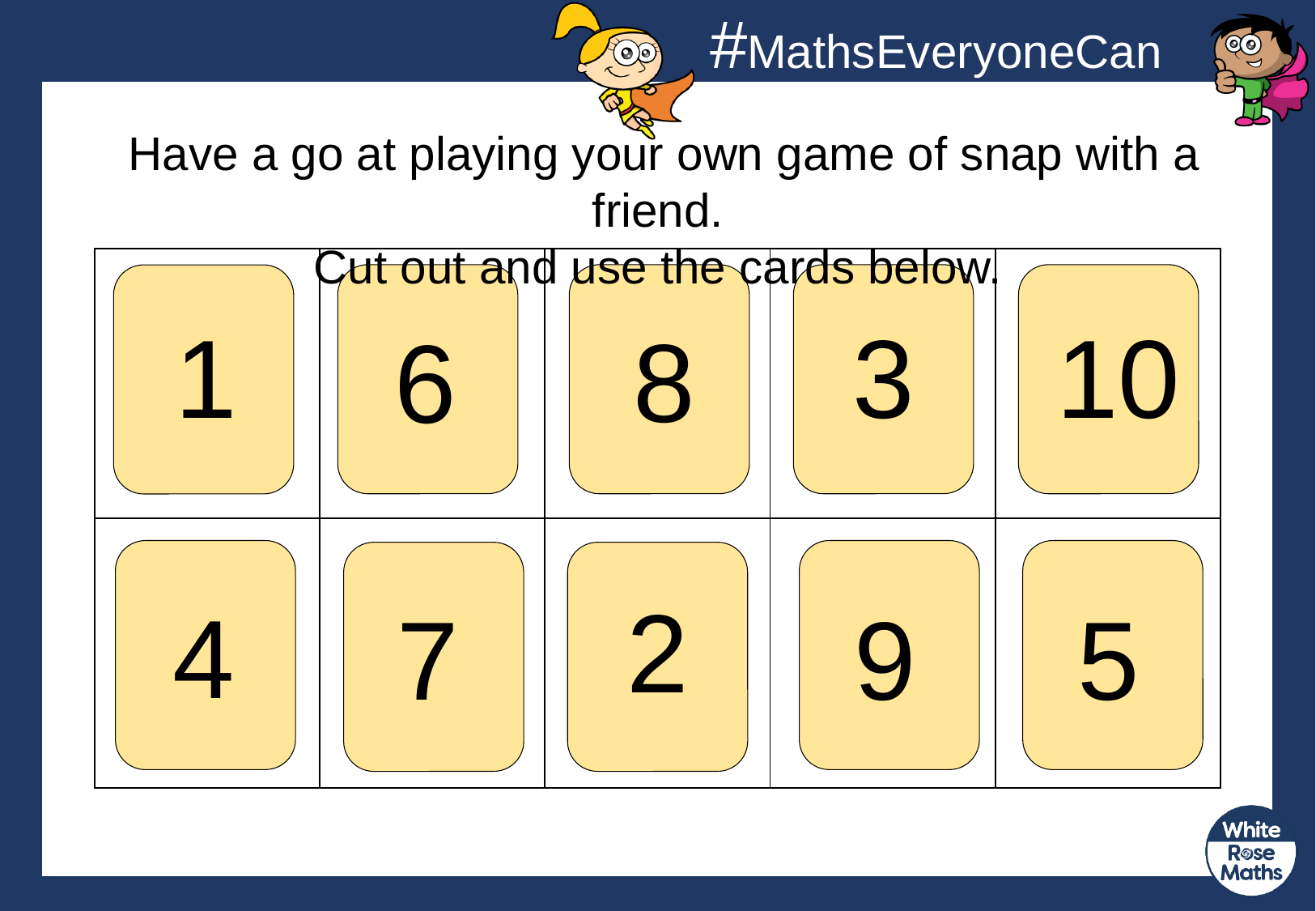

Have a go at playing your own game of snap with a friend.
Cut out and use the cards below.
|  |  |  |  |  |
| --- | --- | --- | --- | --- |
|  |  |  |  |  |

1
3
10
8
6

2
4
9
7
5